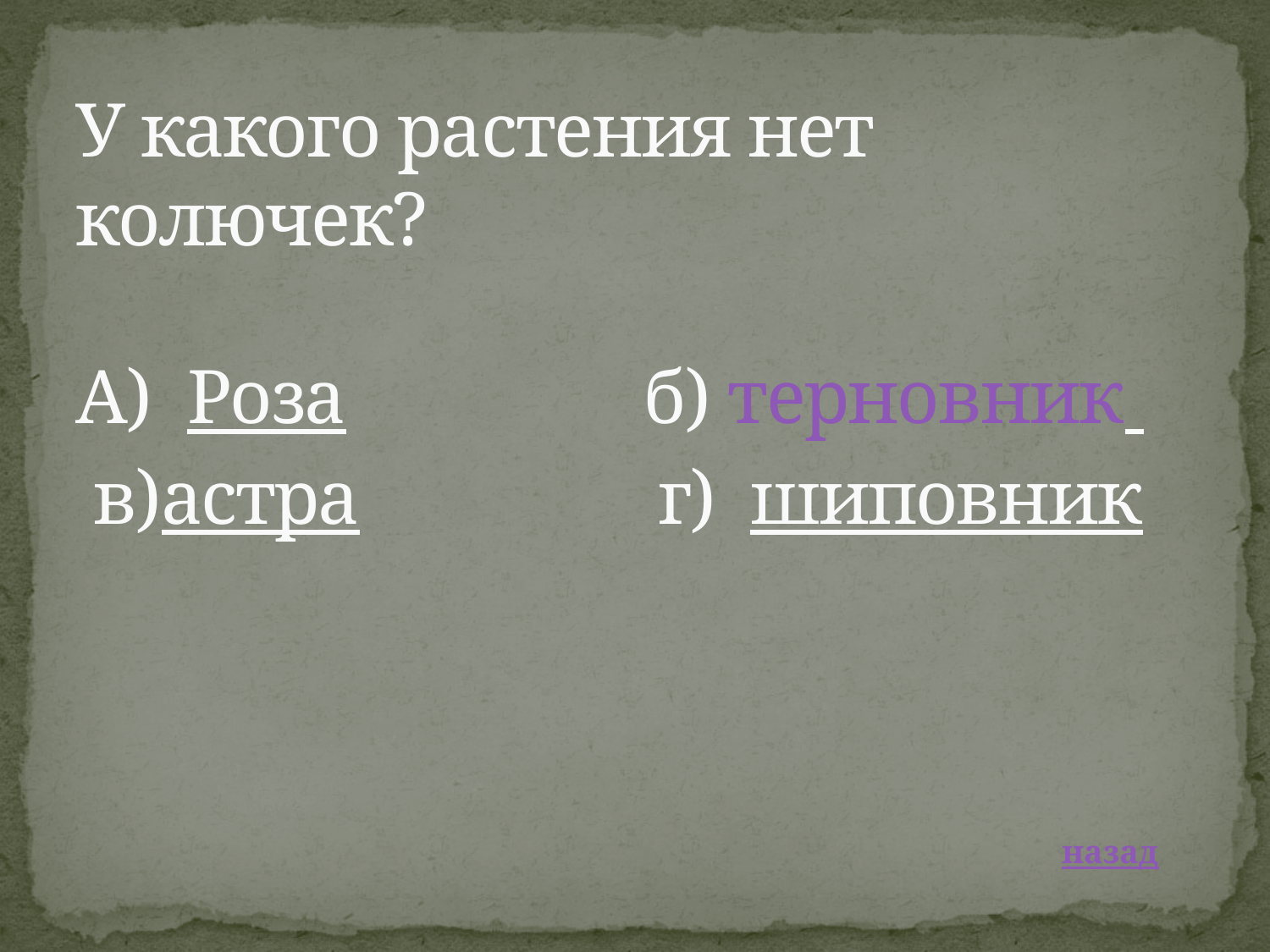

# У какого растения нет колючек? А)  Роза                 б) терновник  в)астра                 г)  шиповник
 назад